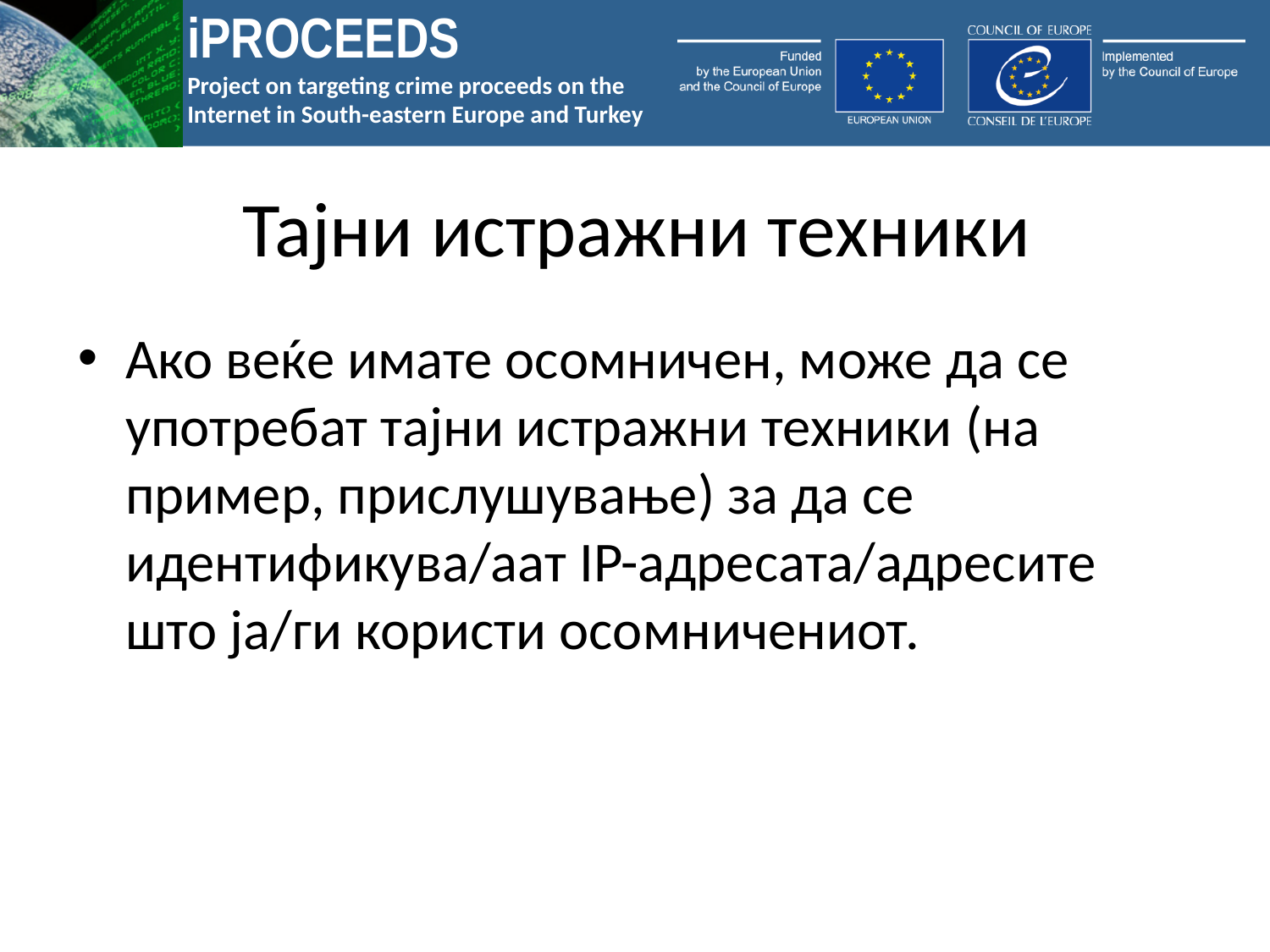

# Тајни истражни техники
Ако веќе имате осомничен, може да се употребат тајни истражни техники (на пример, прислушување) за да се идентификува/аат IP-адресата/адресите што ја/ги користи осомничениот.